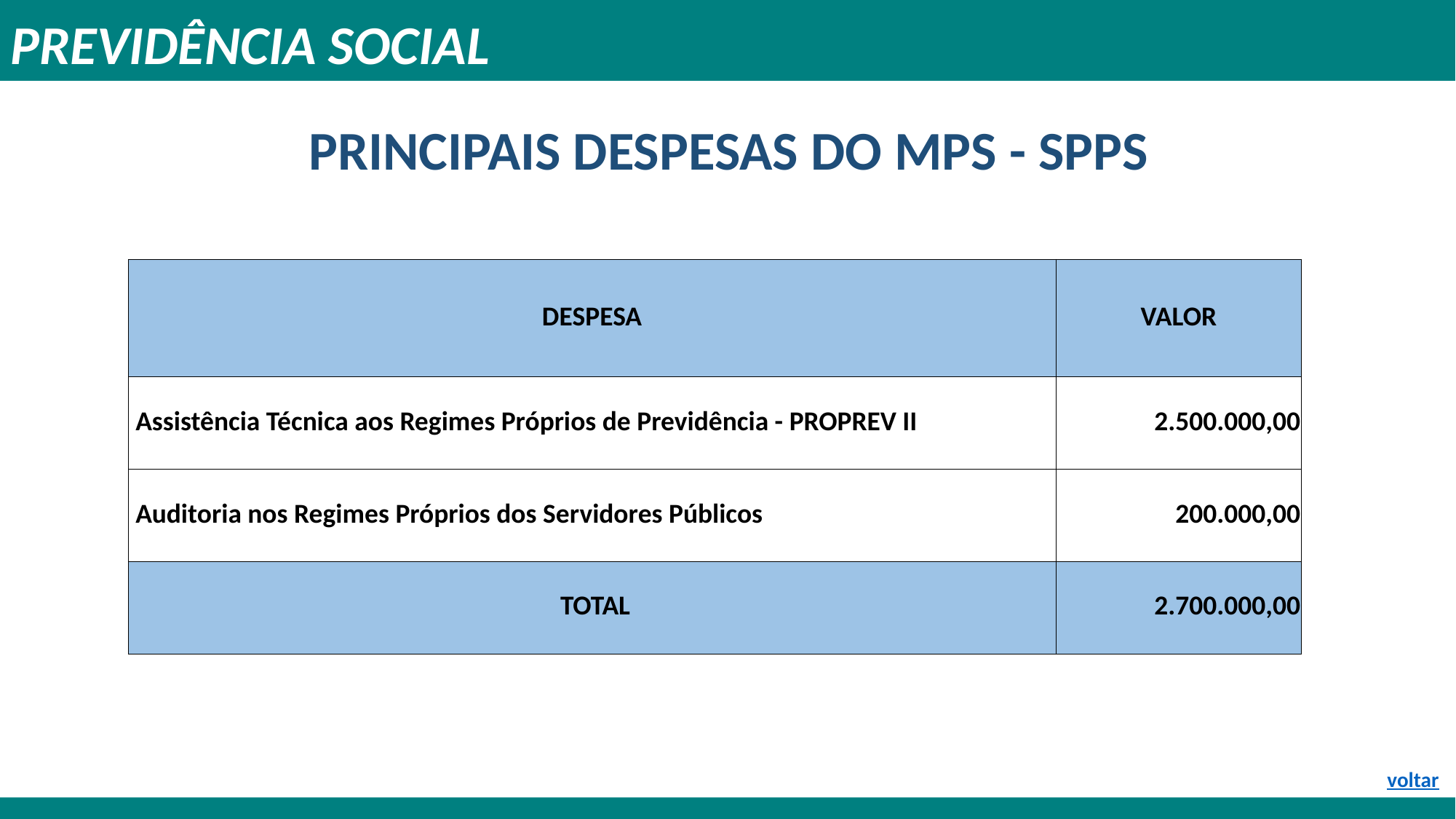

PREVIDÊNCIA SOCIAL
# PRINCIPAIS DESPESAS DO MPS - SPPS
| DESPESA | VALOR |
| --- | --- |
| Assistência Técnica aos Regimes Próprios de Previdência - PROPREV II | 2.500.000,00 |
| Auditoria nos Regimes Próprios dos Servidores Públicos | 200.000,00 |
| TOTAL | 2.700.000,00 |
voltar